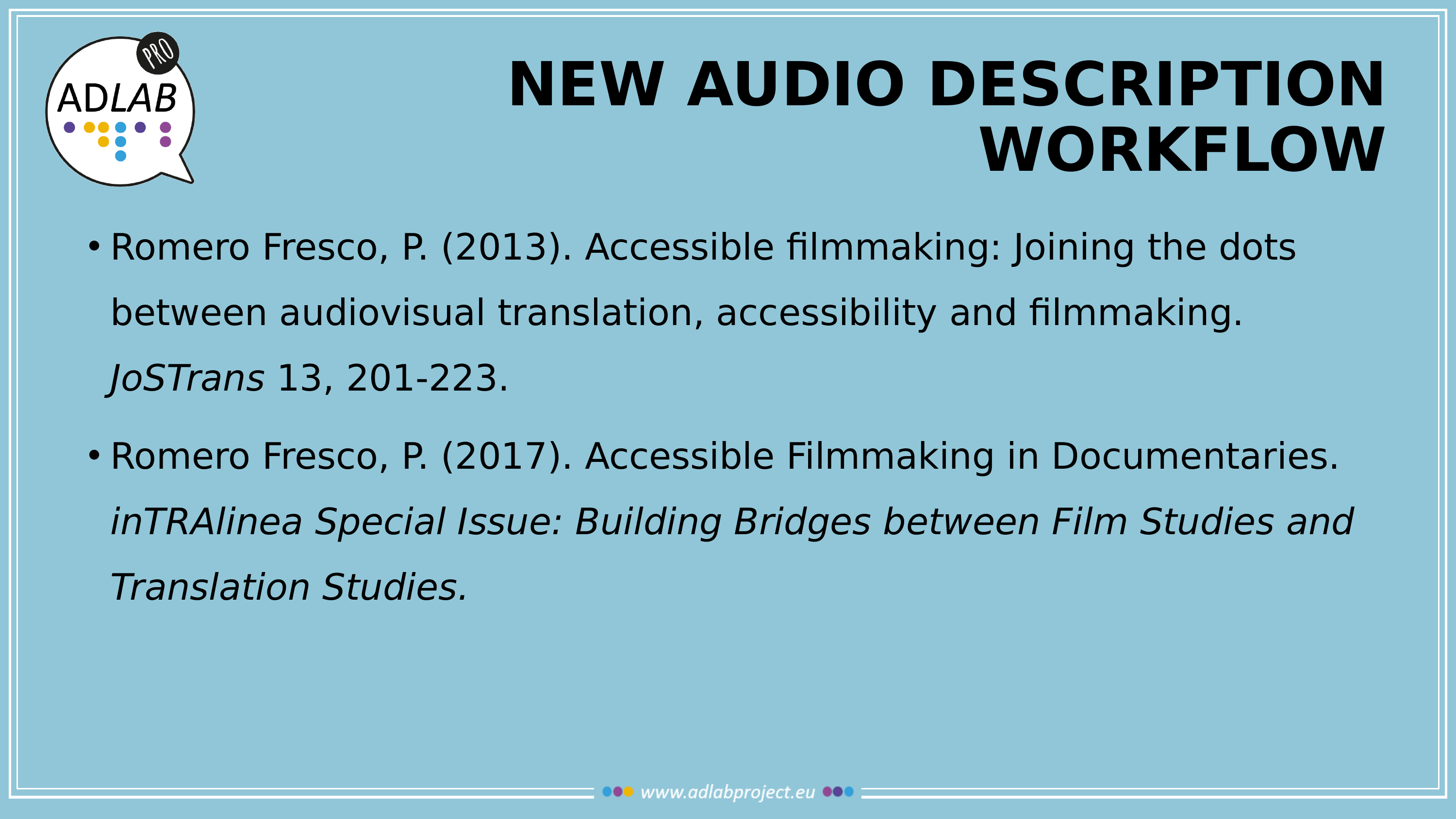

# New audio description workflow
Romero Fresco, P. (2013). Accessible filmmaking: Joining the dots between audiovisual translation, accessibility and filmmaking. JoSTrans 13, 201-223.
Romero Fresco, P. (2017). Accessible Filmmaking in Documentaries. inTRAlinea Special Issue: Building Bridges between Film Studies and Translation Studies.